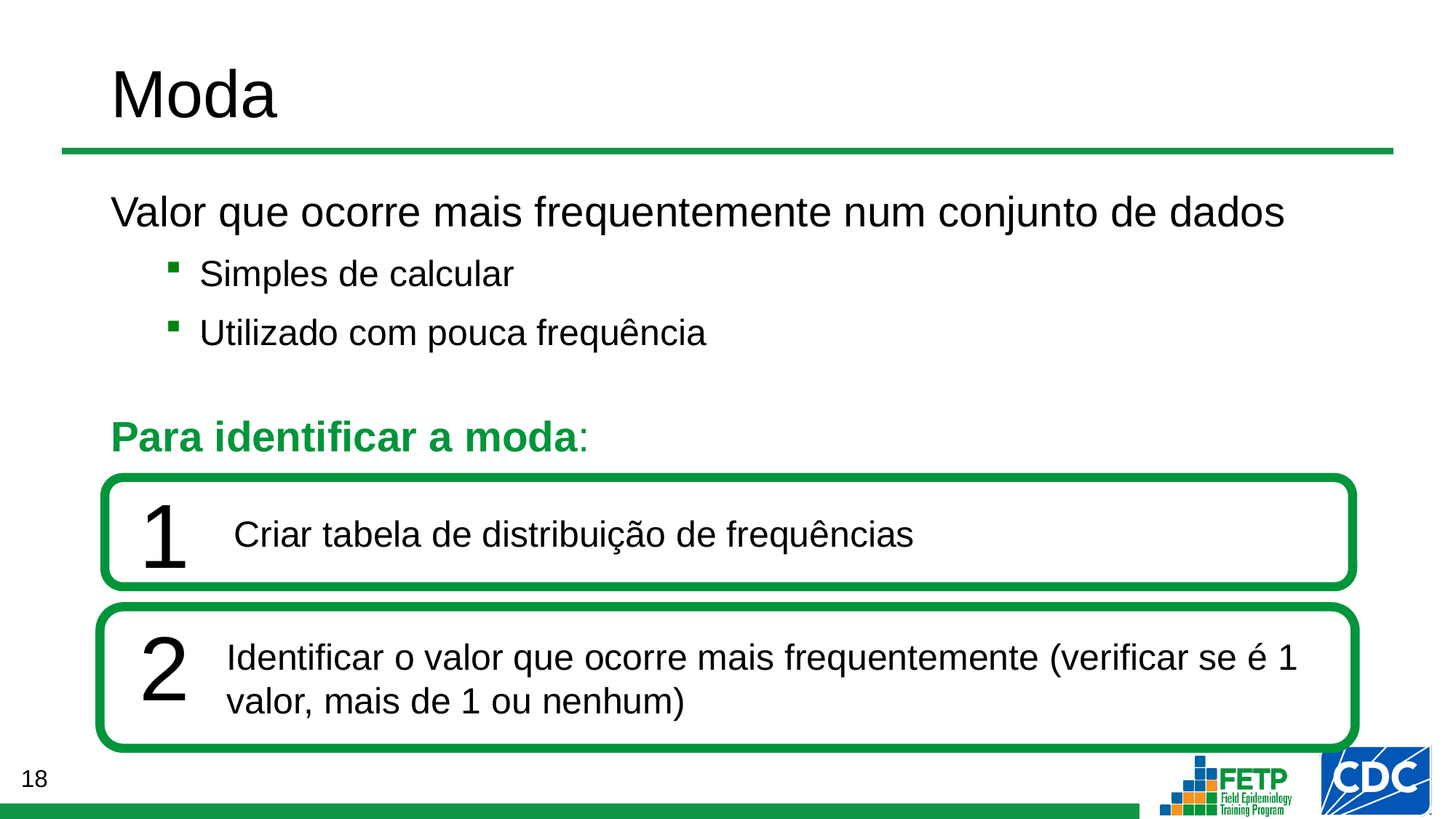

# Moda
Valor que ocorre mais frequentemente num conjunto de dados
Simples de calcular
Utilizado com pouca frequência

Para identificar a moda:

1
Criar tabela de distribuição de frequências
2
Identificar o valor que ocorre mais frequentemente (verificar se é 1 valor, mais de 1 ou nenhum)